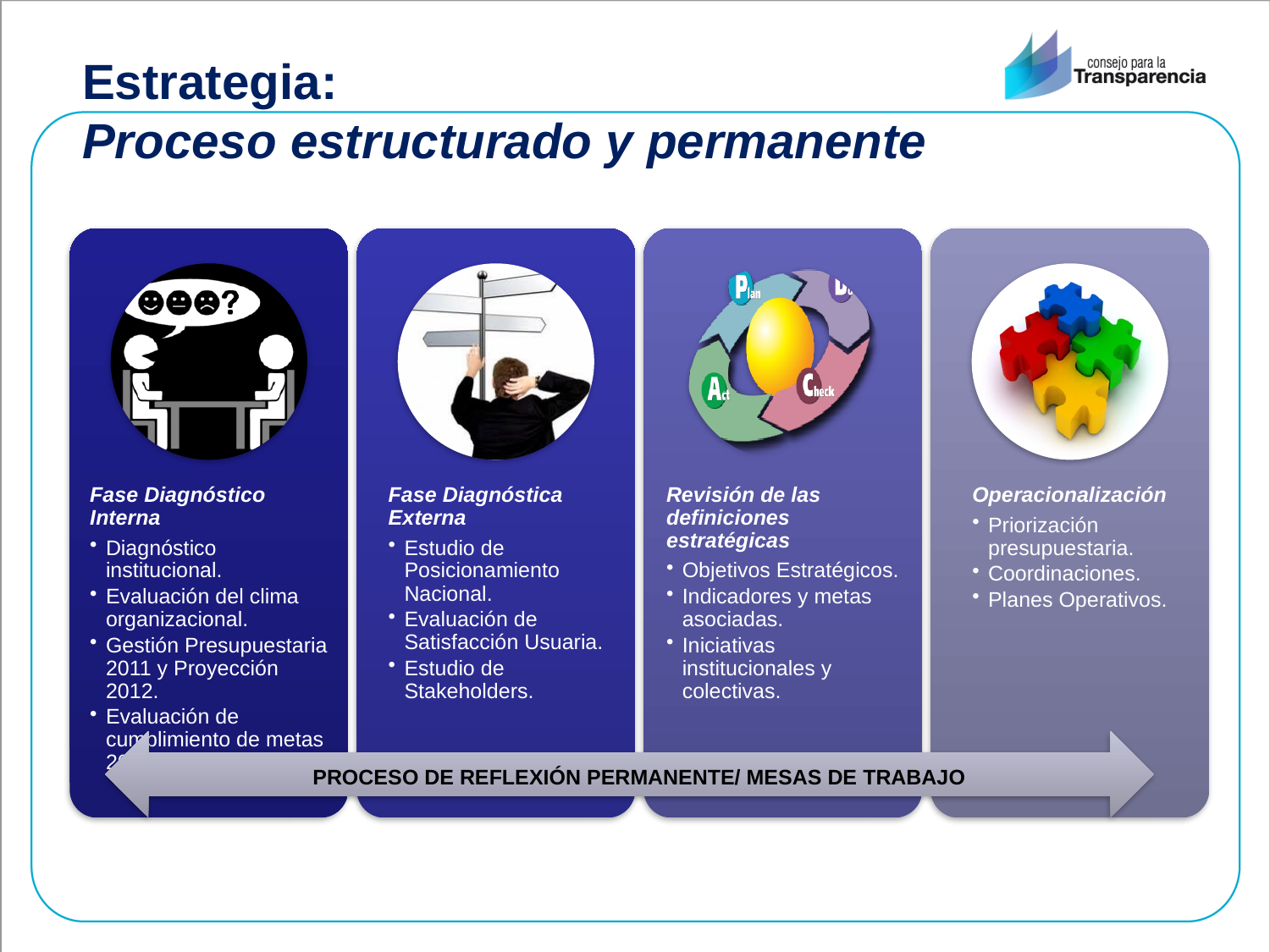

# Estrategia: Proceso estructurado y permanente
Fase Diagnóstico Interna
Diagnóstico institucional.
Evaluación del clima organizacional.
Gestión Presupuestaria 2011 y Proyección 2012.
Evaluación de cumplimiento de metas 2011.
Fase Diagnóstica Externa
Estudio de Posicionamiento Nacional.
Evaluación de Satisfacción Usuaria.
Estudio de Stakeholders.
Revisión de las definiciones estratégicas
Objetivos Estratégicos.
Indicadores y metas asociadas.
Iniciativas institucionales y colectivas.
Operacionalización
Priorización presupuestaria.
Coordinaciones.
Planes Operativos.
PROCESO DE REFLEXIÓN PERMANENTE/ MESAS DE TRABAJO